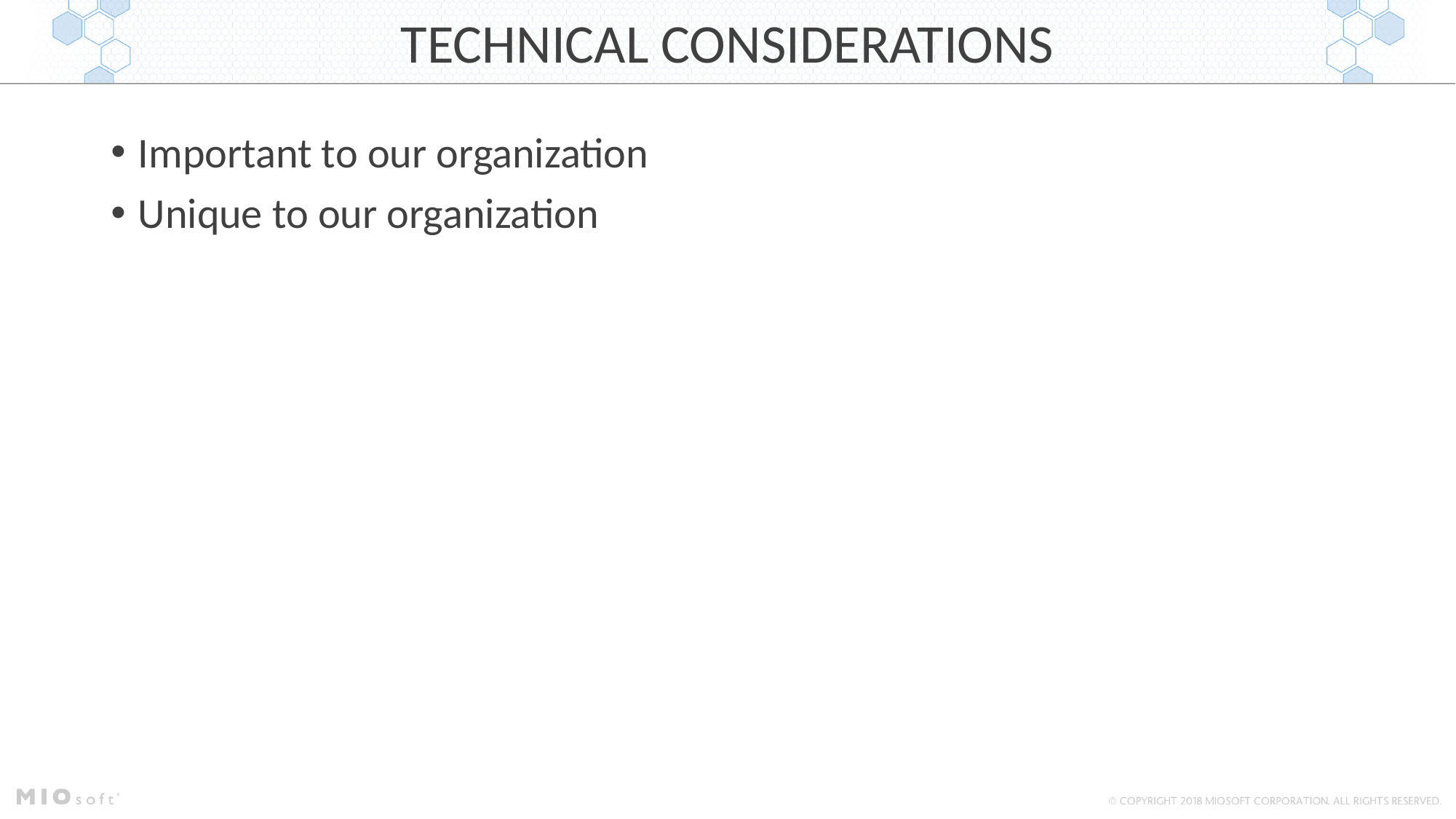

TECHNICAL CONSIDERATIONS
Important to our organization
Unique to our organization